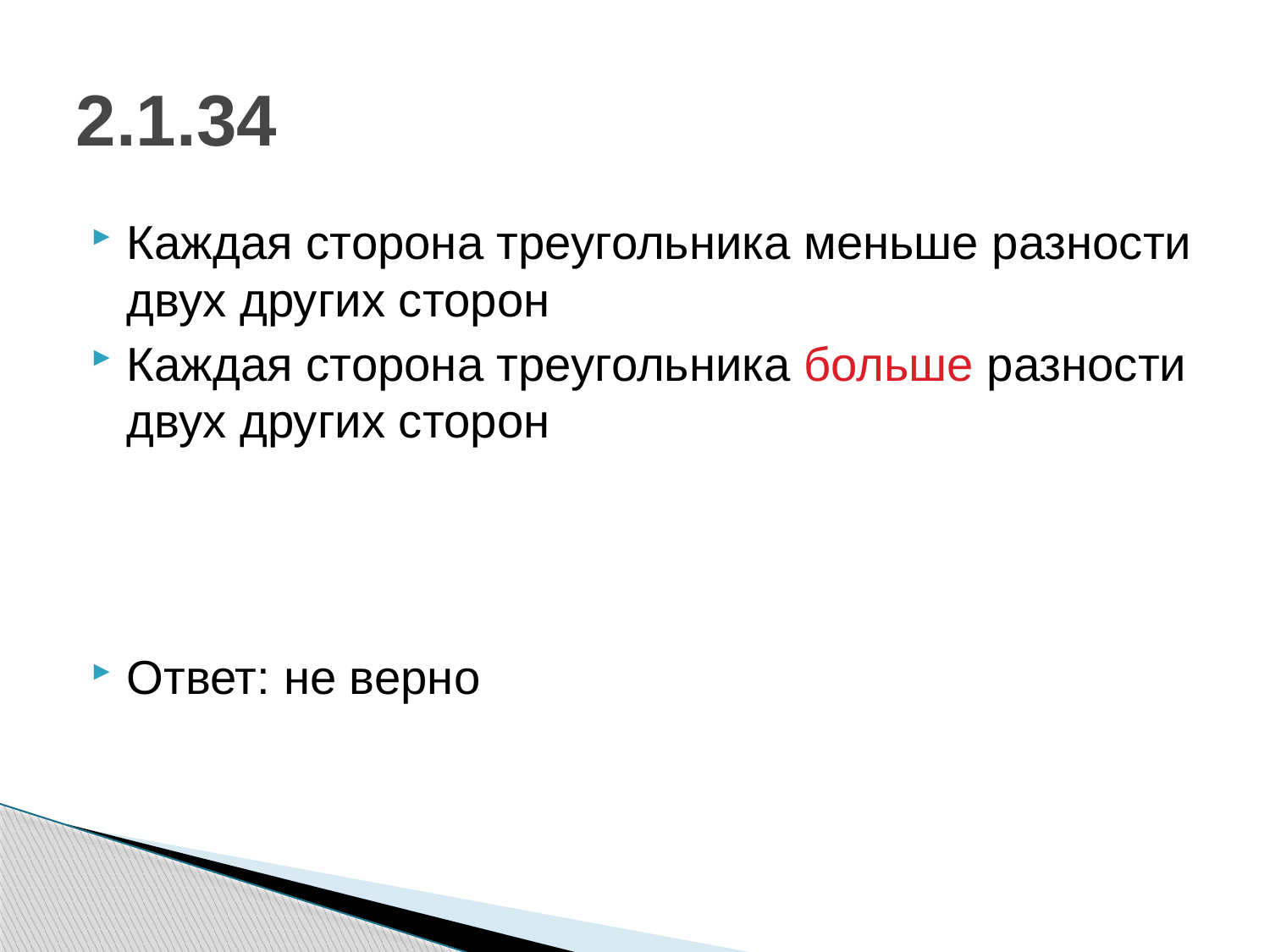

# 2.1.34
Каждая сторона треугольника меньше разности двух других сторон
Каждая сторона треугольника больше разности двух других сторон

Ответ: не верно